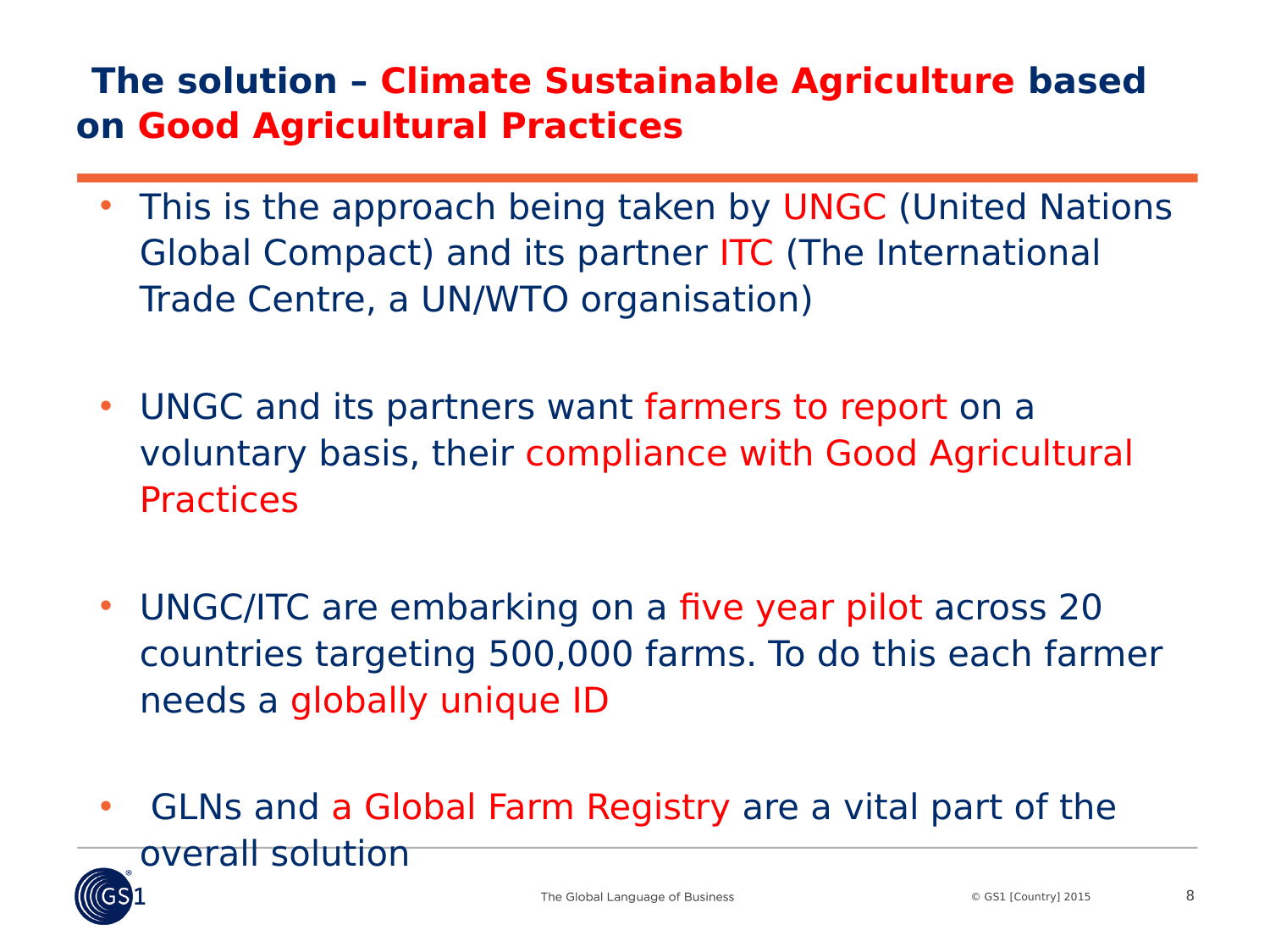

# The solution – Climate Sustainable Agriculture based on Good Agricultural Practices
This is the approach being taken by UNGC (United Nations Global Compact) and its partner ITC (The International Trade Centre, a UN/WTO organisation)

UNGC and its partners want farmers to report on a voluntary basis, their compliance with Good Agricultural Practices

UNGC/ITC are embarking on a five year pilot across 20 countries targeting 500,000 farms. To do this each farmer needs a globally unique ID

 GLNs and a Global Farm Registry are a vital part of the overall solution
8